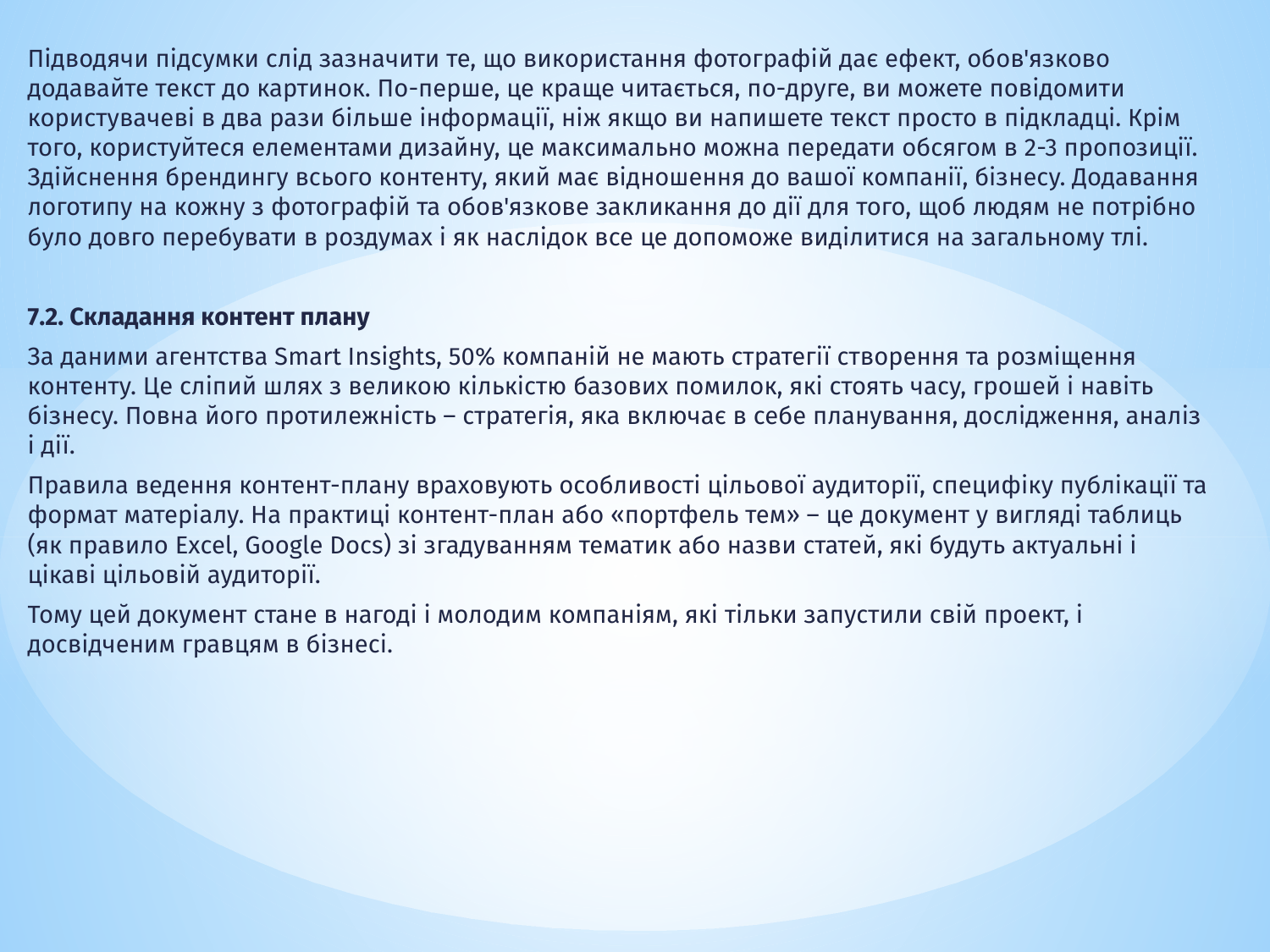

Підводячи підсумки слід зазначити те, що використання фотографій дає ефект, обов'язково додавайте текст до картинок. По-перше, це краще читається, по-друге, ви можете повідомити користувачеві в два рази більше інформації, ніж якщо ви напишете текст просто в підкладці. Крім того, користуйтеся елементами дизайну, це максимально можна передати обсягом в 2-3 пропозиції. Здійснення брендингу всього контенту, який має відношення до вашої компанії, бізнесу. Додавання логотипу на кожну з фотографій та обов'язкове закликання до дії для того, щоб людям не потрібно було довго перебувати в роздумах і як наслідок все це допоможе виділитися на загальному тлі.

7.2. Складання контент плану
За даними агентства Smart Insights, 50% компаній не мають стратегії створення та розміщення контенту. Це сліпий шлях з великою кількістю базових помилок, які стоять часу, грошей і навіть бізнесу. Повна його протилежність – стратегія, яка включає в себе планування, дослідження, аналіз і дії.
Правила ведення контент-плану враховують особливості цільової аудиторії, специфіку публікації та формат матеріалу. На практиці контент-план або «портфель тем» – це документ у вигляді таблиць (як правило Excel, Google Docs) зі згадуванням тематик або назви статей, які будуть актуальні і цікаві цільовій аудиторії.
Тому цей документ стане в нагоді і молодим компаніям, які тільки запустили свій проект, і досвідченим гравцям в бізнесі.